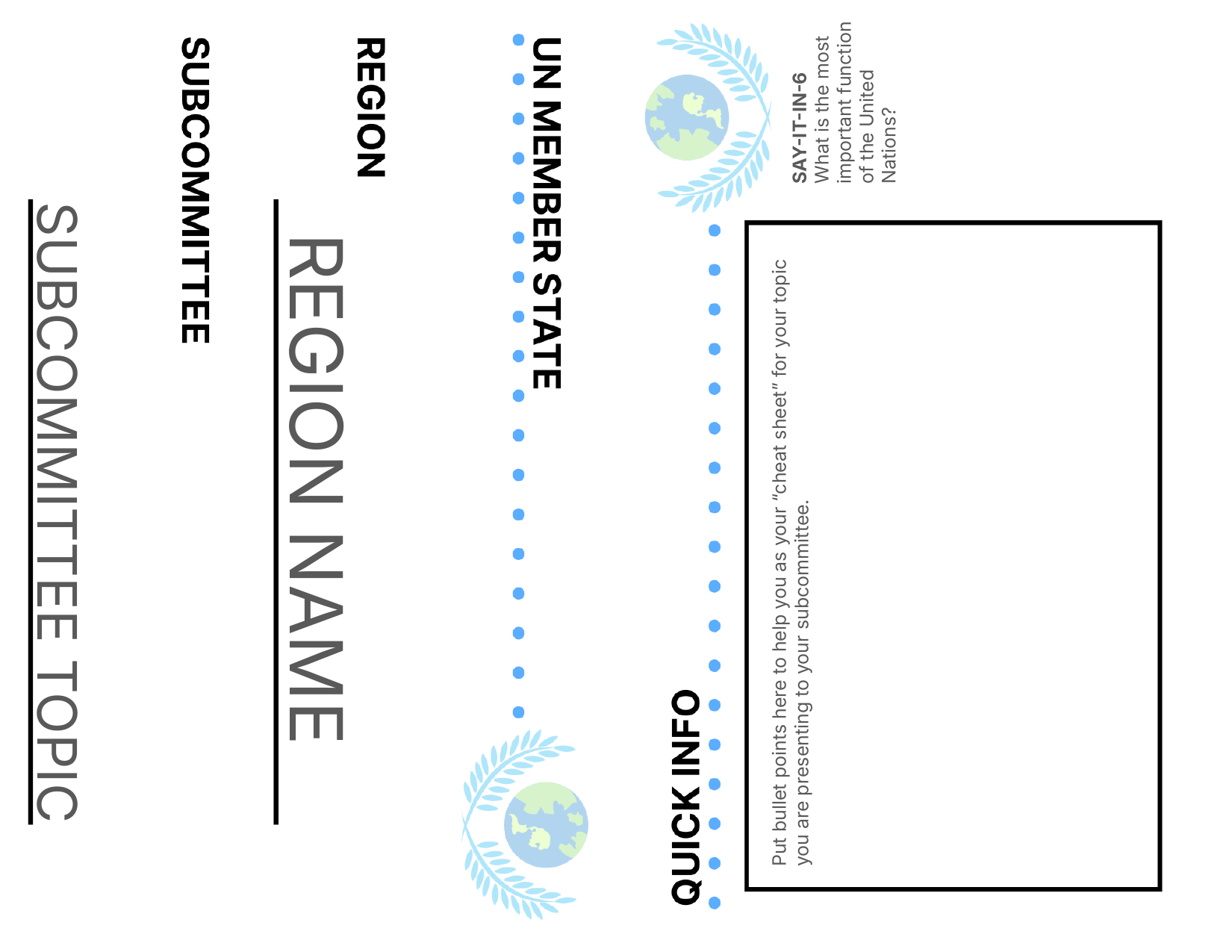

SAY-IT-IN-6
What is the most important function of the United Nations?
REGION NAME
Put bullet points here to help you as your “cheat sheet” for your topic you are presenting to your subcommittee.
SUBCOMMITTEE TOPIC